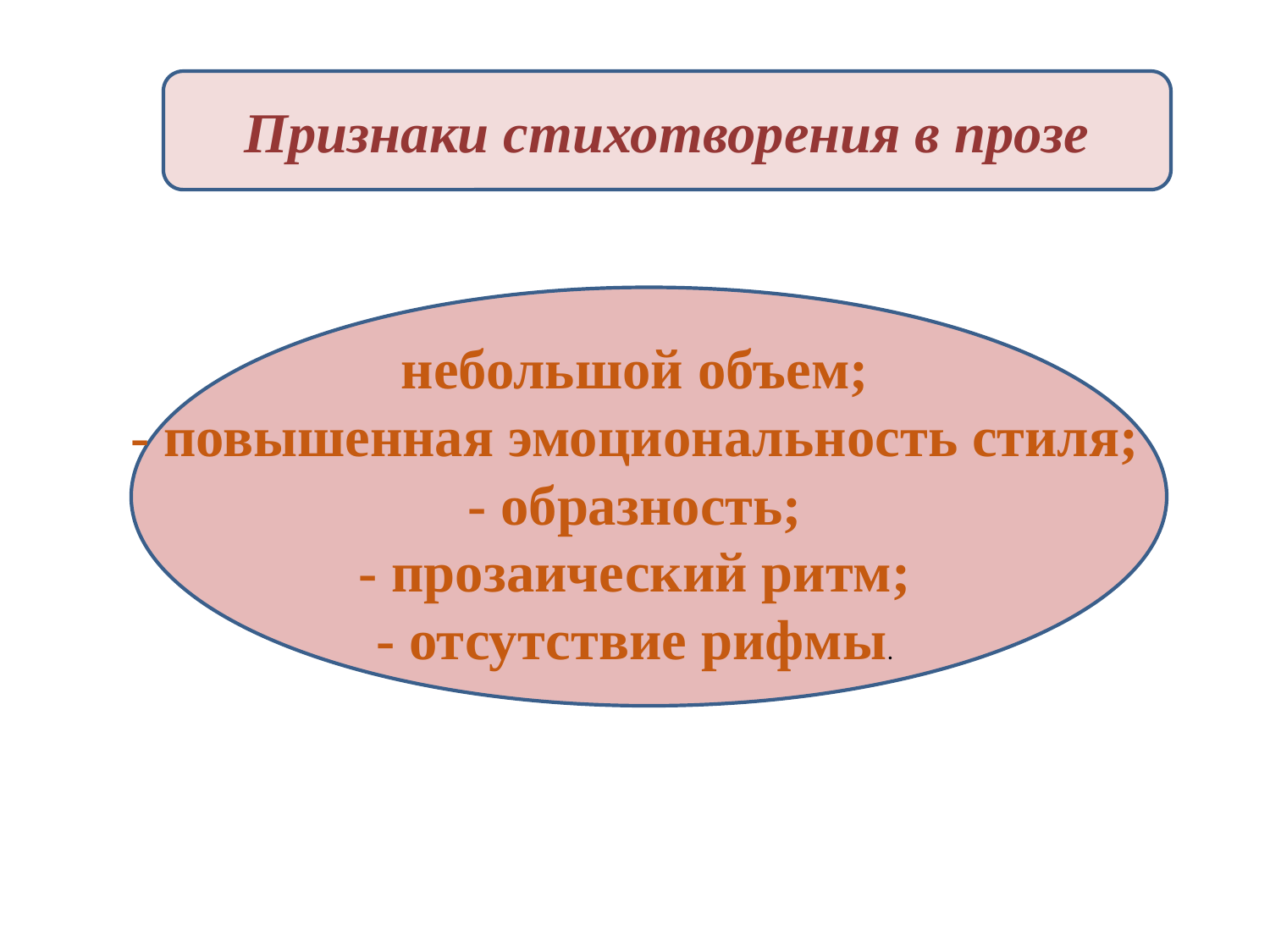

Признаки стихотворения в прозе

небольшой объем;
- повышенная эмоциональность стиля;
- образность;
- прозаический ритм;
- отсутствие рифмы.